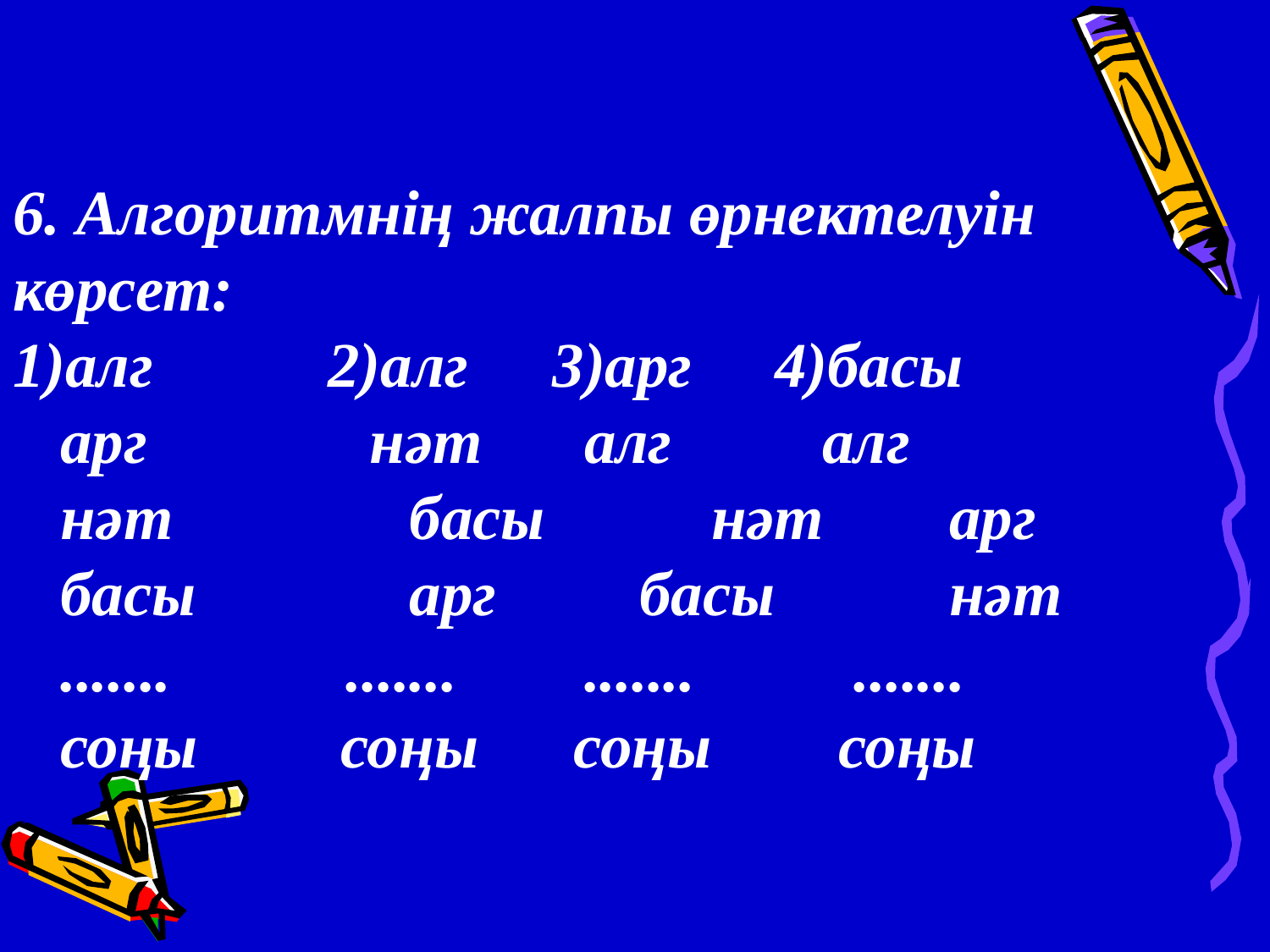

6. Алгоритмнің жалпы өрнектелуін көрсет:
1)алг           2)алг	  3)арг	4)басы
   арг              нәт	    алг	   алг
   нәт	         басы	    нәт	   арг
   басы	         арг         басы	   нәт
   .......           .......        .......          .......
   соңы         соңы      соңы        соңы